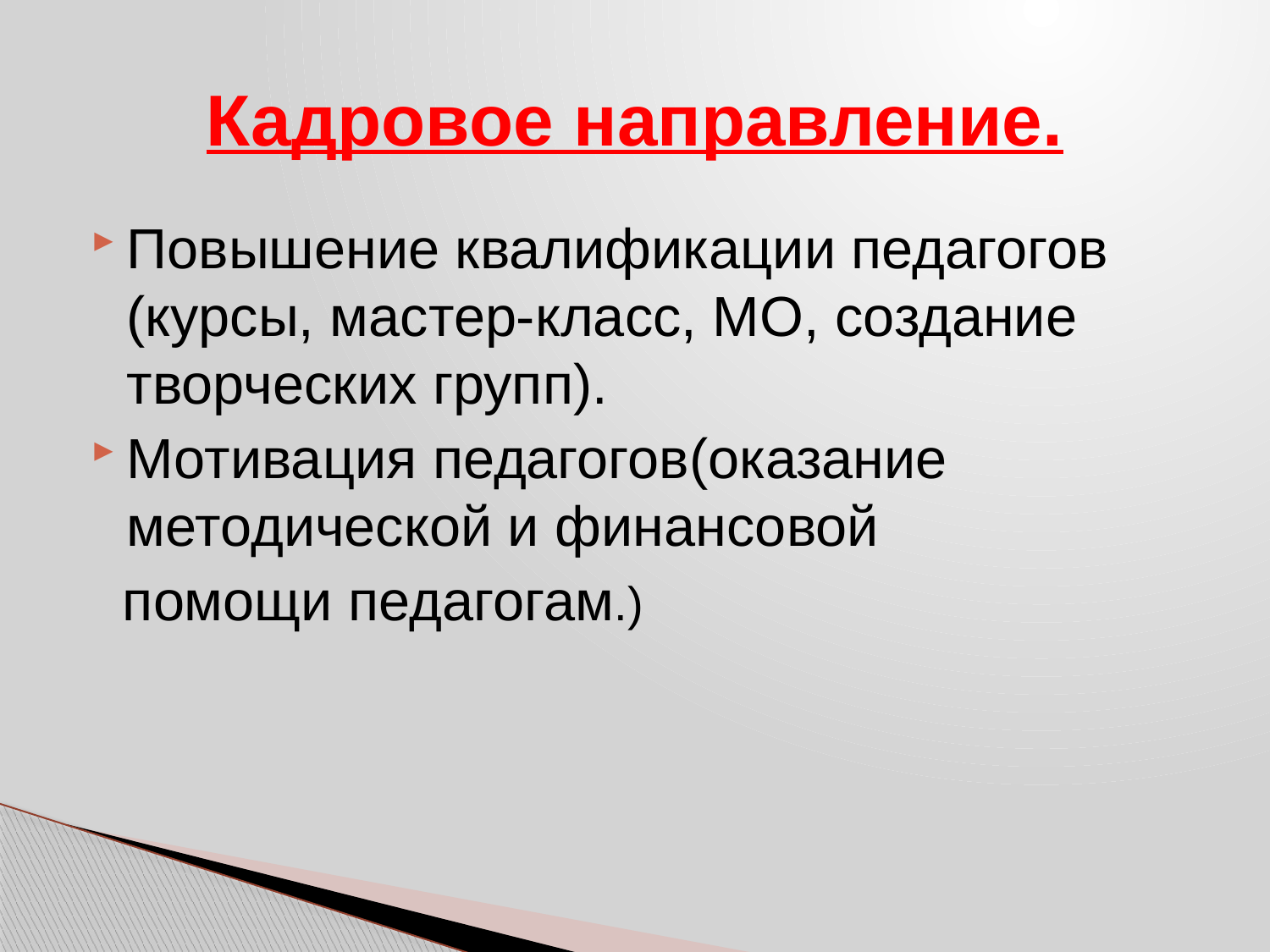

# Кадровое направление.
Повышение квалификации педагогов (курсы, мастер-класс, МО, создание творческих групп).
Мотивация педагогов(оказание методической и финансовой
  помощи педагогам.)